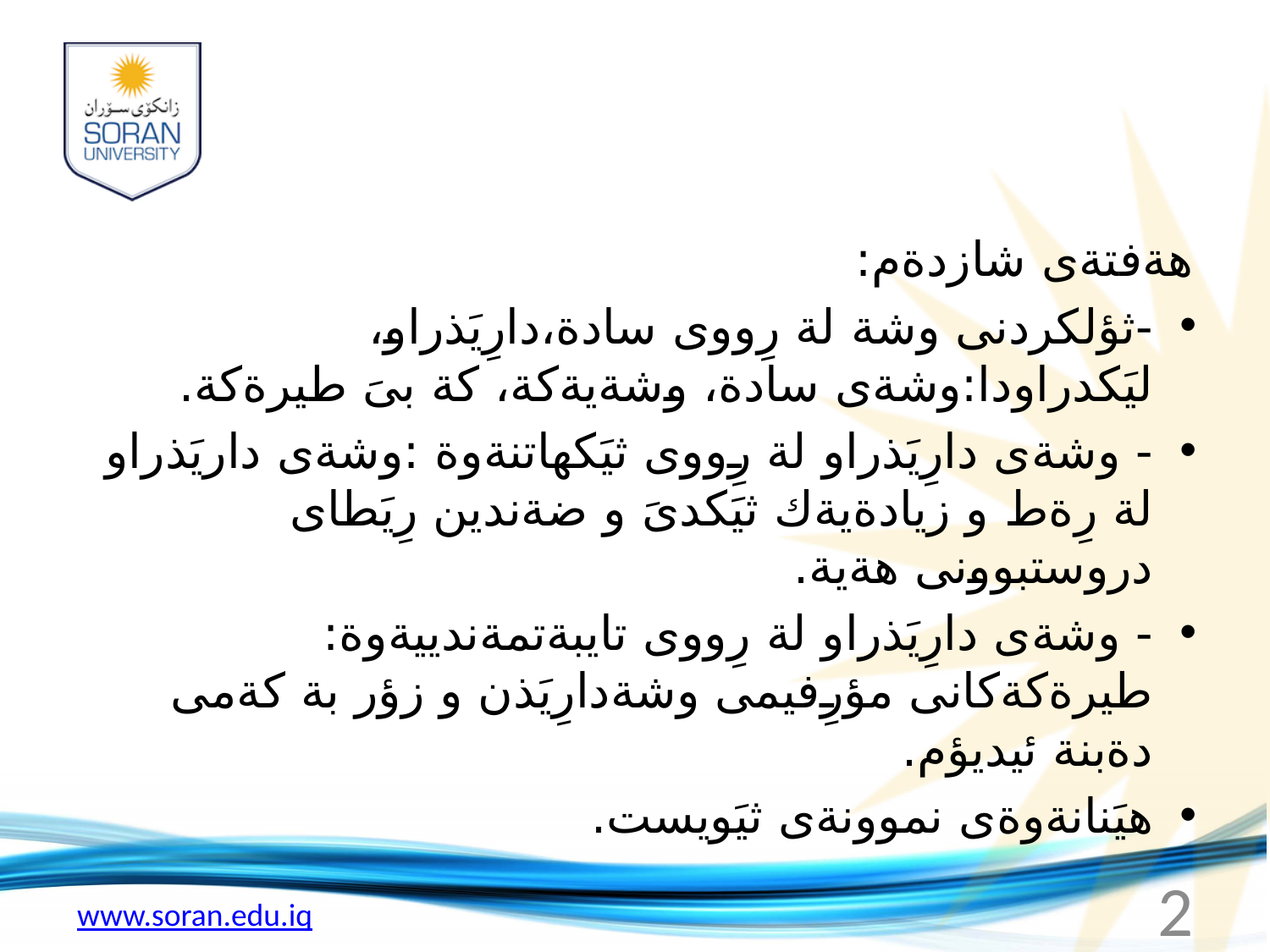

هةفتةى شازدةم:
-ثؤلكردنى وشة لة رِووى سادة،دارِيَذراو، ليَكدراودا:وشةى سادة، وشةيةكة، كة بىَ طيرةكة.
- وشةى دارِيَذراو لة رِووى ثيَكهاتنةوة :وشةى داريَذراو لة رِةط و زيادةيةك ثيَكدىَ و ضةندين رِيَطاى دروستبوونى هةية.
- وشةى دارِيَذراو لة رِووى تايبةتمةندييةوة: طيرةكةكانى مؤرِفيمى وشةدارِيَذن و زؤر بة كةمى دةبنة ئيديؤم.
هيَنانةوةى نموونةى ثيَويست.
2